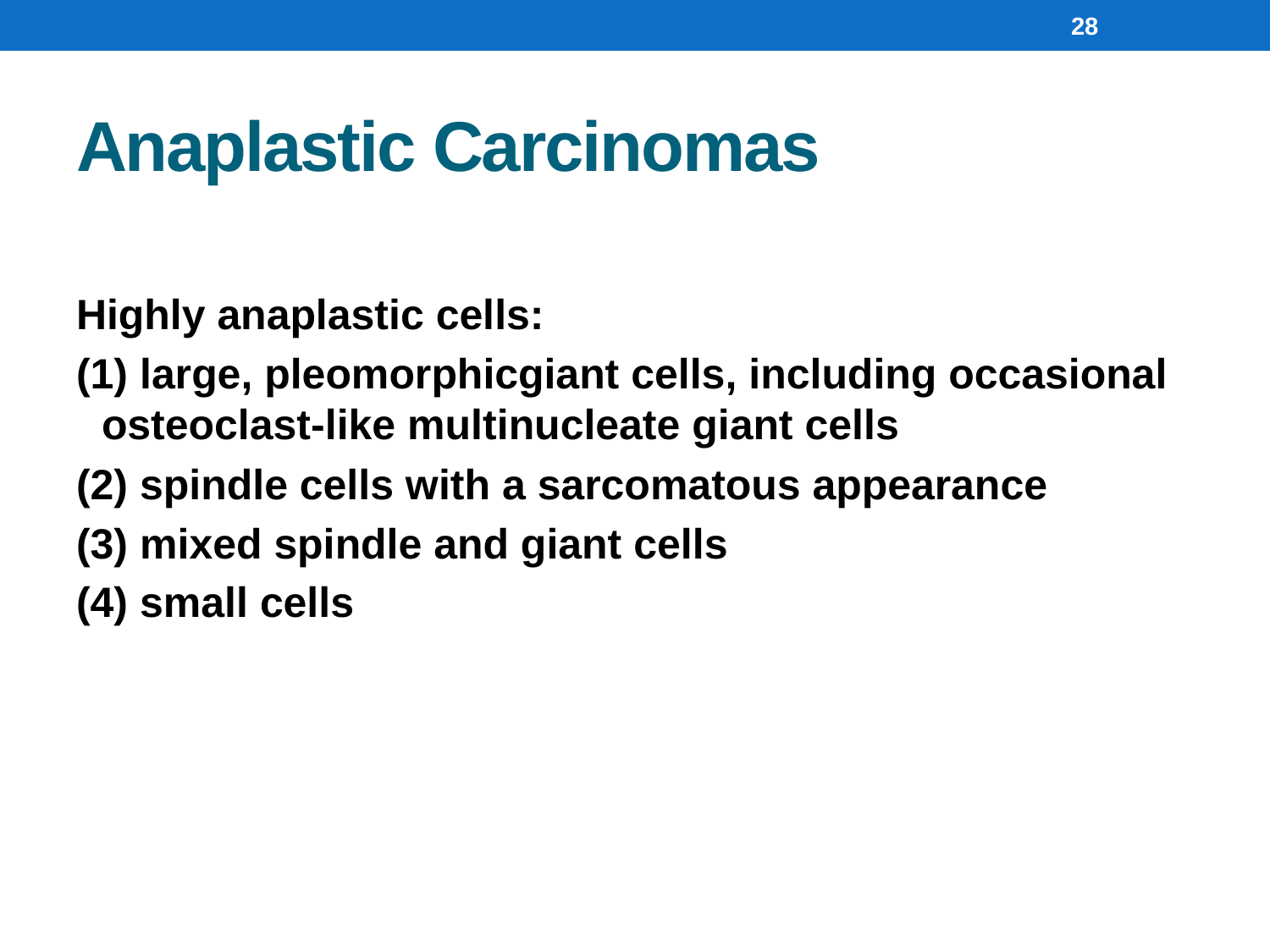

28
# Anaplastic Carcinomas

Highly anaplastic cells:
(1) large, pleomorphicgiant cells, including occasional osteoclast-like multinucleate giant cells
(2) spindle cells with a sarcomatous appearance
(3) mixed spindle and giant cells
(4) small cells